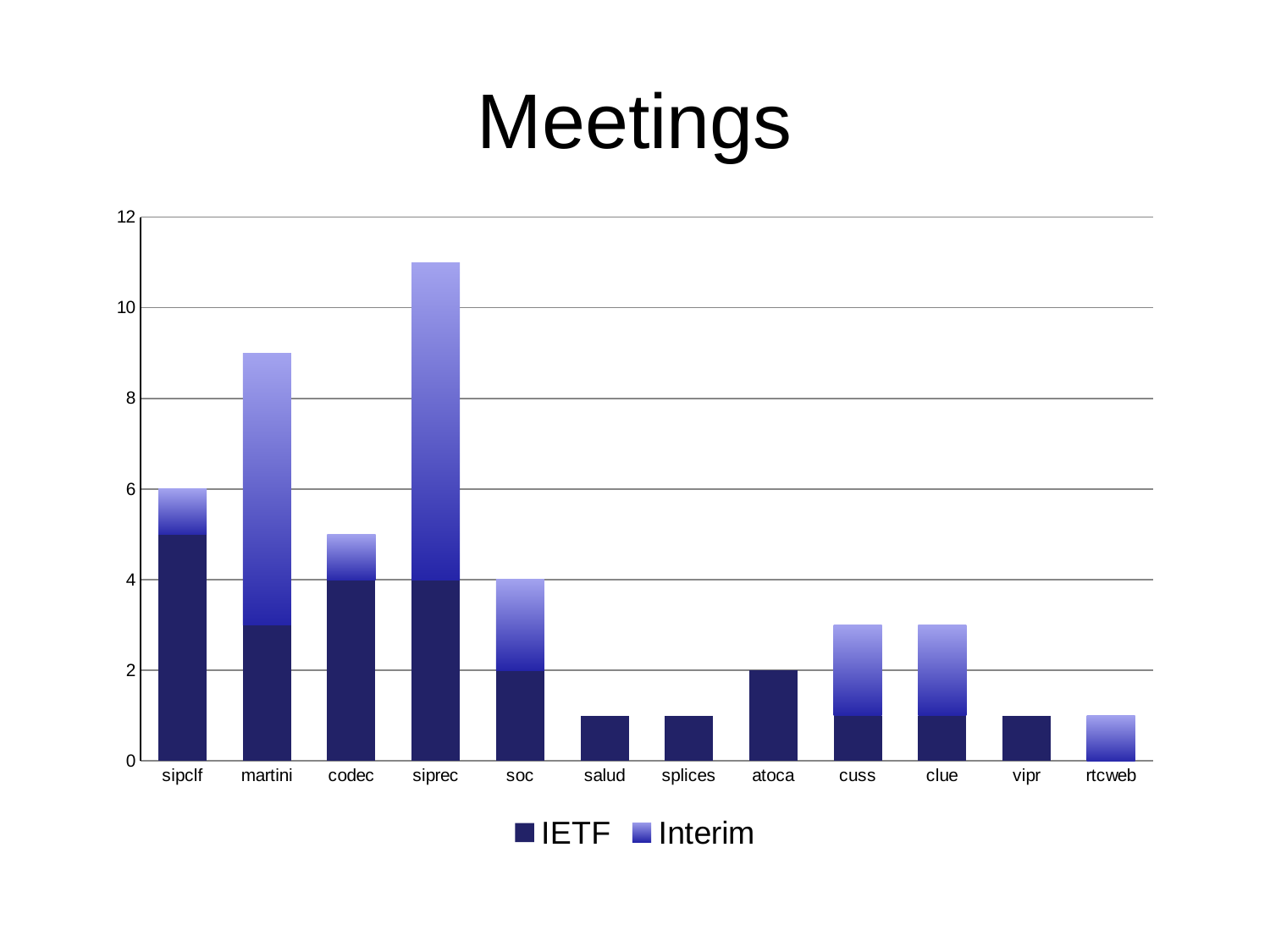

# Meetings

### Chart

| Category | IETF | Interim |
|---|---|---|
| sipclf | 5.0 | 1.0 |
| martini | 3.0 | 6.0 |
| codec | 4.0 | 1.0 |
| siprec | 4.0 | 7.0 |
| soc | 2.0 | 2.0 |
| salud | 1.0 | 0.0 |
| splices | 1.0 | 0.0 |
| atoca | 2.0 | 0.0 |
| cuss | 1.0 | 2.0 |
| clue | 1.0 | 2.0 |
| vipr | 1.0 | 0.0 |
| rtcweb | 0.0 | 1.0 |